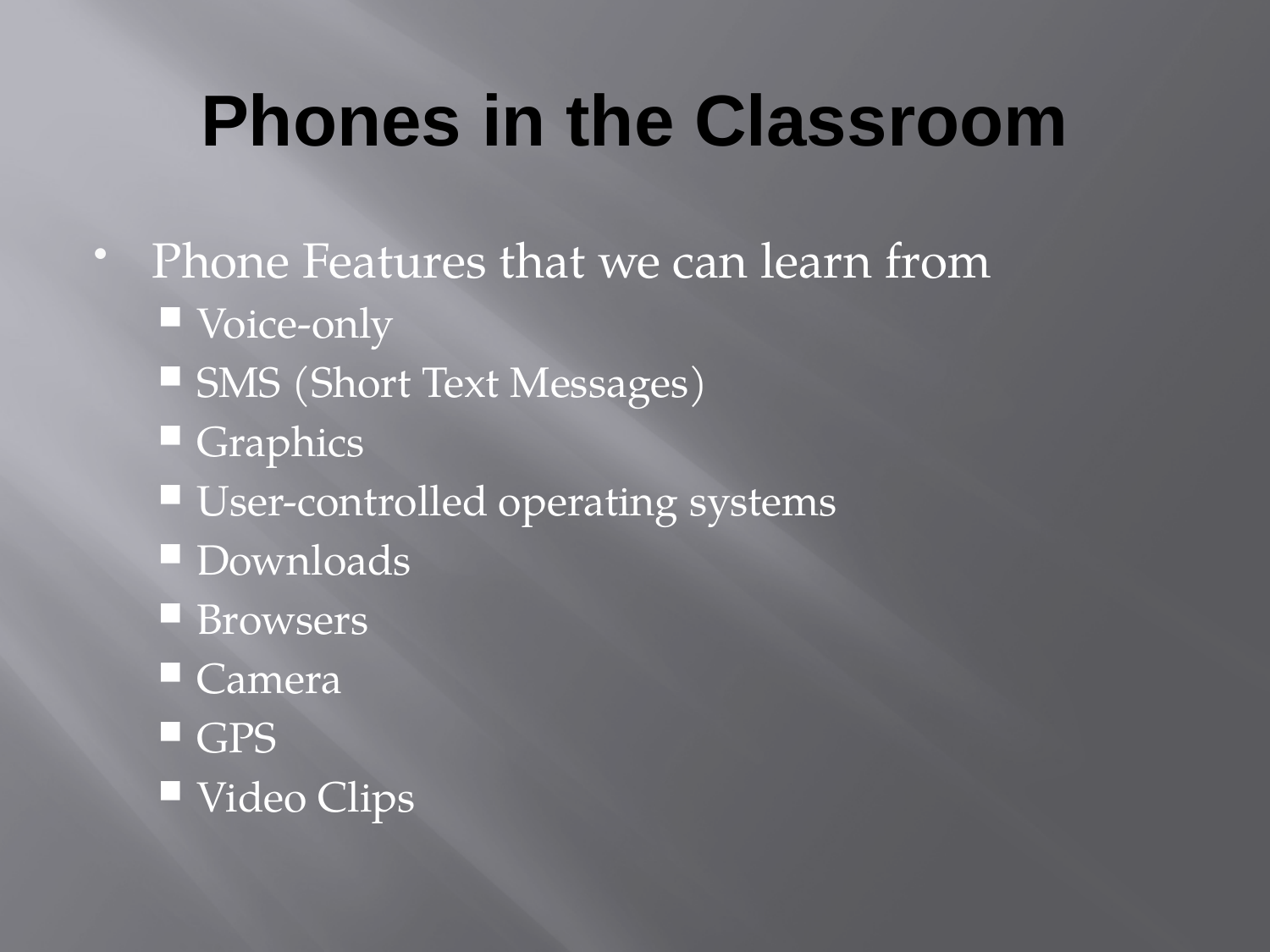

# Phones in the Classroom
Phone Features that we can learn from
Voice-only
SMS (Short Text Messages)
Graphics
User-controlled operating systems
Downloads
Browsers
Camera
GPS
Video Clips